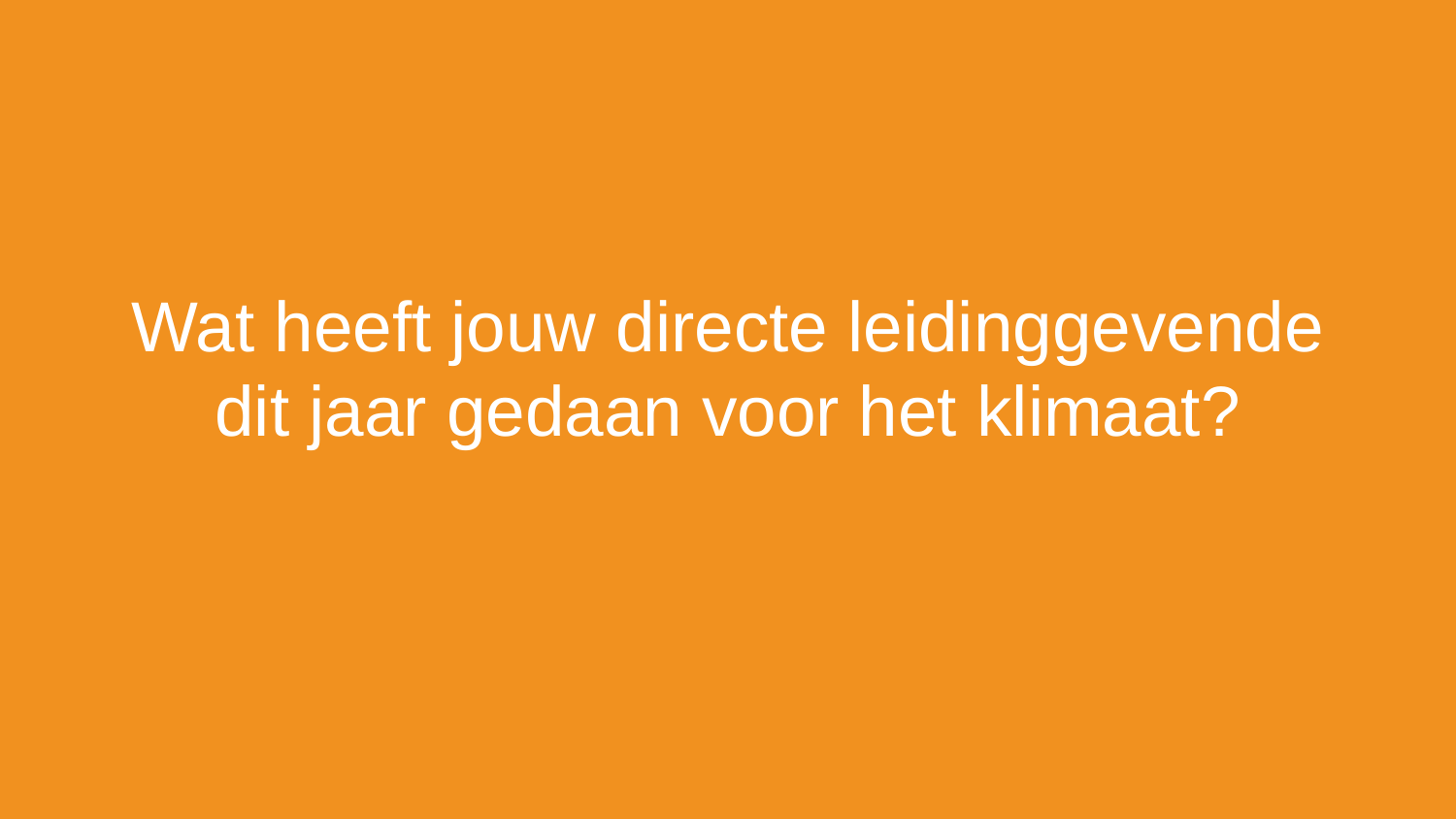

Wat heeft jouw directe leidinggevende dit jaar gedaan voor het klimaat?